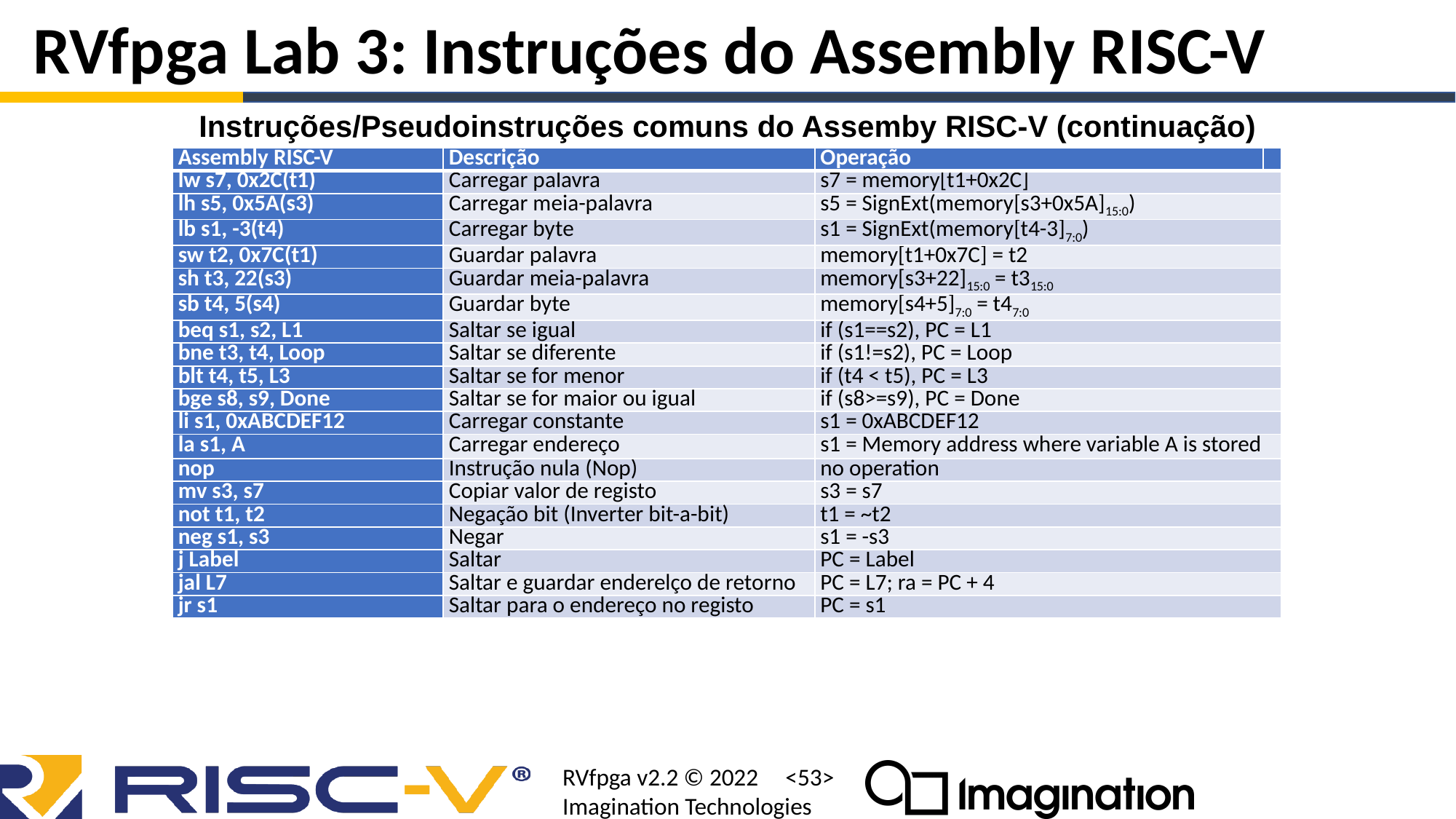

# RVfpga Lab 3: Instruções do Assembly RISC-V
Instruções/Pseudoinstruções comuns do Assemby RISC-V (continuação)
| Assembly RISC-V | Descrição | Operação |  |
| --- | --- | --- | --- |
| lw s7, 0x2C(t1) | Carregar palavra | s7 = memory[t1+0x2C] |  |
| lh s5, 0x5A(s3) | Carregar meia-palavra | s5 = SignExt(memory[s3+0x5A]15:0) |  |
| lb s1, -3(t4) | Carregar byte | s1 = SignExt(memory[t4-3]7:0) |  |
| sw t2, 0x7C(t1) | Guardar palavra | memory[t1+0x7C] = t2 |  |
| sh t3, 22(s3) | Guardar meia-palavra | memory[s3+22]15:0 = t315:0 |  |
| sb t4, 5(s4) | Guardar byte | memory[s4+5]7:0 = t47:0 |  |
| beq s1, s2, L1 | Saltar se igual | if (s1==s2), PC = L1 |  |
| bne t3, t4, Loop | Saltar se diferente | if (s1!=s2), PC = Loop |  |
| blt t4, t5, L3 | Saltar se for menor | if (t4 < t5), PC = L3 |  |
| bge s8, s9, Done | Saltar se for maior ou igual | if (s8>=s9), PC = Done |  |
| li s1, 0xABCDEF12 | Carregar constante | s1 = 0xABCDEF12 |  |
| la s1, A | Carregar endereço | s1 = Memory address where variable A is stored |  |
| nop | Instrução nula (Nop) | no operation |  |
| mv s3, s7 | Copiar valor de registo | s3 = s7 |  |
| not t1, t2 | Negação bit (Inverter bit-a-bit) | t1 = ~t2 |  |
| neg s1, s3 | Negar | s1 = -s3 |  |
| j Label | Saltar | PC = Label |  |
| jal L7 | Saltar e guardar enderelço de retorno | PC = L7; ra = PC + 4 |  |
| jr s1 | Saltar para o endereço no registo | PC = s1 |  |